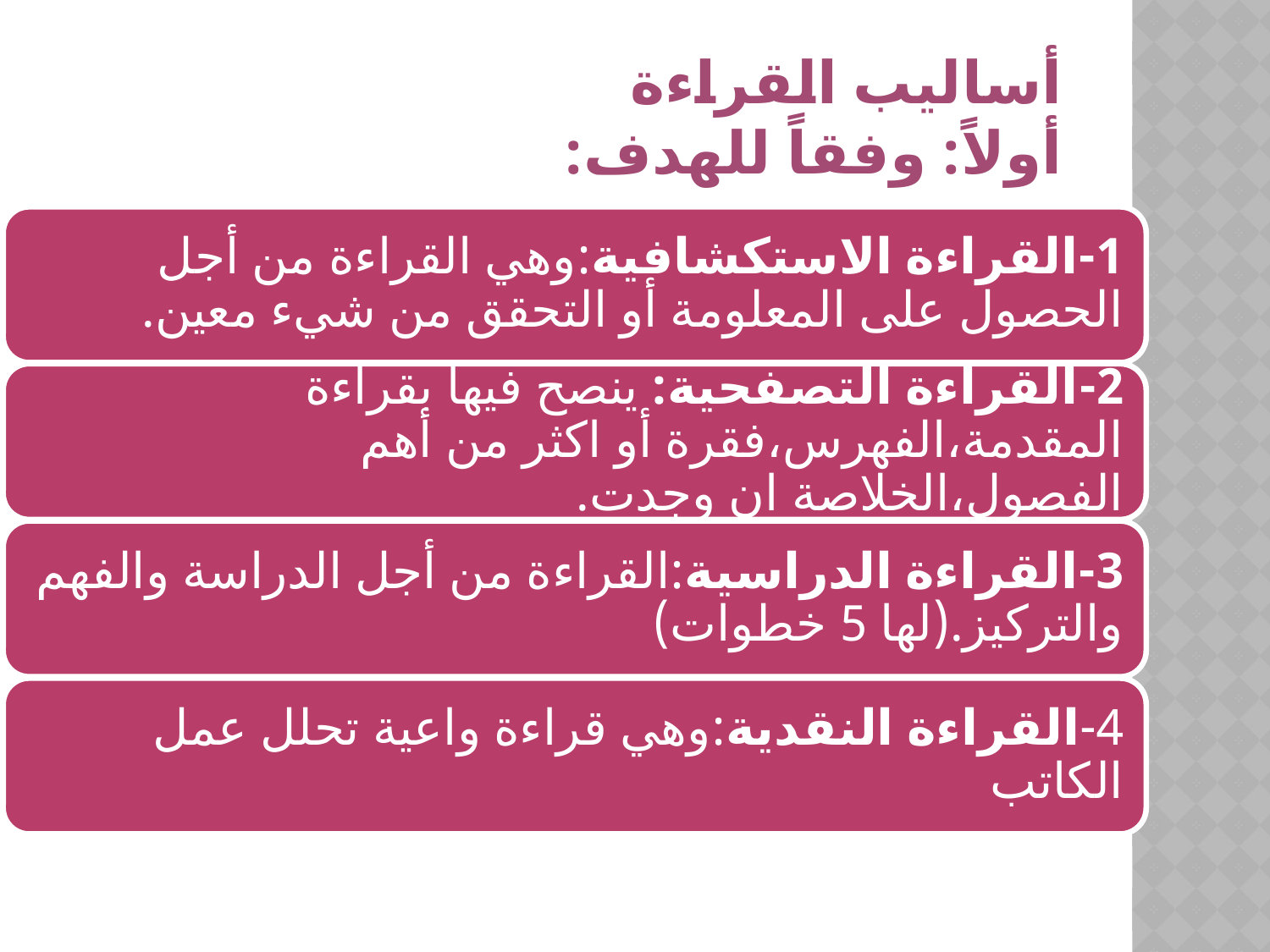

# أساليب القراءة أولاً: وفقاً للهدف:
1-القراءة الاستكشافية:وهي القراءة من أجل الحصول على المعلومة أو التحقق من شيء معين.
2-القراءة التصفحية: ينصح فيها بقراءة المقدمة،الفهرس،فقرة أو اكثر من أهم الفصول،الخلاصة ان وجدت.
3-القراءة الدراسية:القراءة من أجل الدراسة والفهم والتركيز.(لها 5 خطوات)
4-القراءة النقدية:وهي قراءة واعية تحلل عمل الكاتب